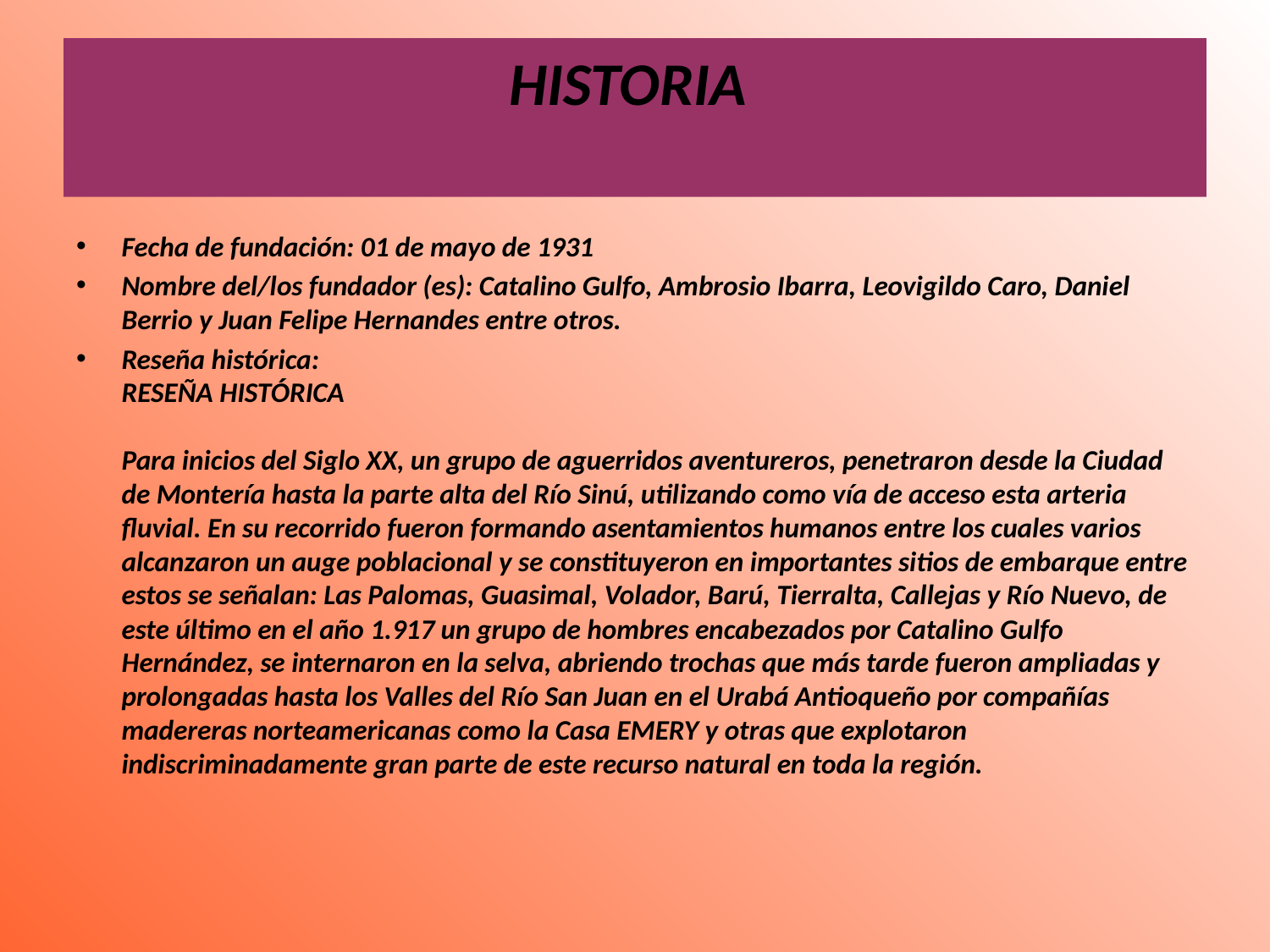

# HISTORIA
Fecha de fundación: 01 de mayo de 1931
Nombre del/los fundador (es): Catalino Gulfo, Ambrosio Ibarra, Leovigildo Caro, Daniel Berrio y Juan Felipe Hernandes entre otros.
Reseña histórica:
RESEÑA HISTÓRICA
Para inicios del Siglo XX, un grupo de aguerridos aventureros, penetraron desde la Ciudad de Montería hasta la parte alta del Río Sinú, utilizando como vía de acceso esta arteria fluvial. En su recorrido fueron formando asentamientos humanos entre los cuales varios alcanzaron un auge poblacional y se constituyeron en importantes sitios de embarque entre estos se señalan: Las Palomas, Guasimal, Volador, Barú, Tierralta, Callejas y Río Nuevo, de este último en el año 1.917 un grupo de hombres encabezados por Catalino Gulfo Hernández, se internaron en la selva, abriendo trochas que más tarde fueron ampliadas y prolongadas hasta los Valles del Río San Juan en el Urabá Antioqueño por compañías madereras norteamericanas como la Casa EMERY y otras que explotaron indiscriminadamente gran parte de este recurso natural en toda la región.